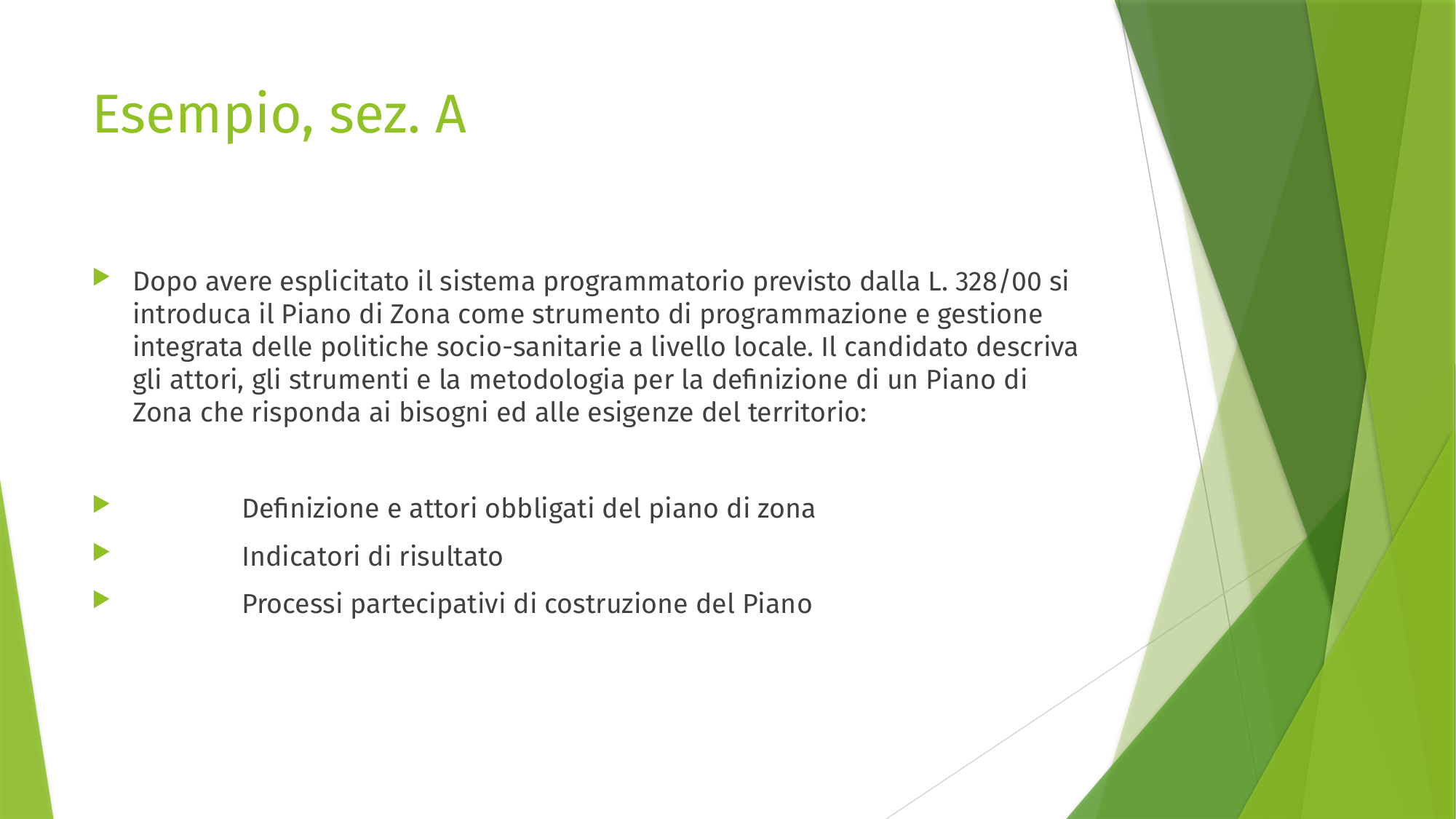

# Esempio, sez. A
Dopo avere esplicitato il sistema programmatorio previsto dalla L. 328/00 si introduca il Piano di Zona come strumento di programmazione e gestione integrata delle politiche socio-sanitarie a livello locale. Il candidato descriva gli attori, gli strumenti e la metodologia per la definizione di un Piano di Zona che risponda ai bisogni ed alle esigenze del territorio:

	Definizione e attori obbligati del piano di zona
	Indicatori di risultato
	Processi partecipativi di costruzione del Piano